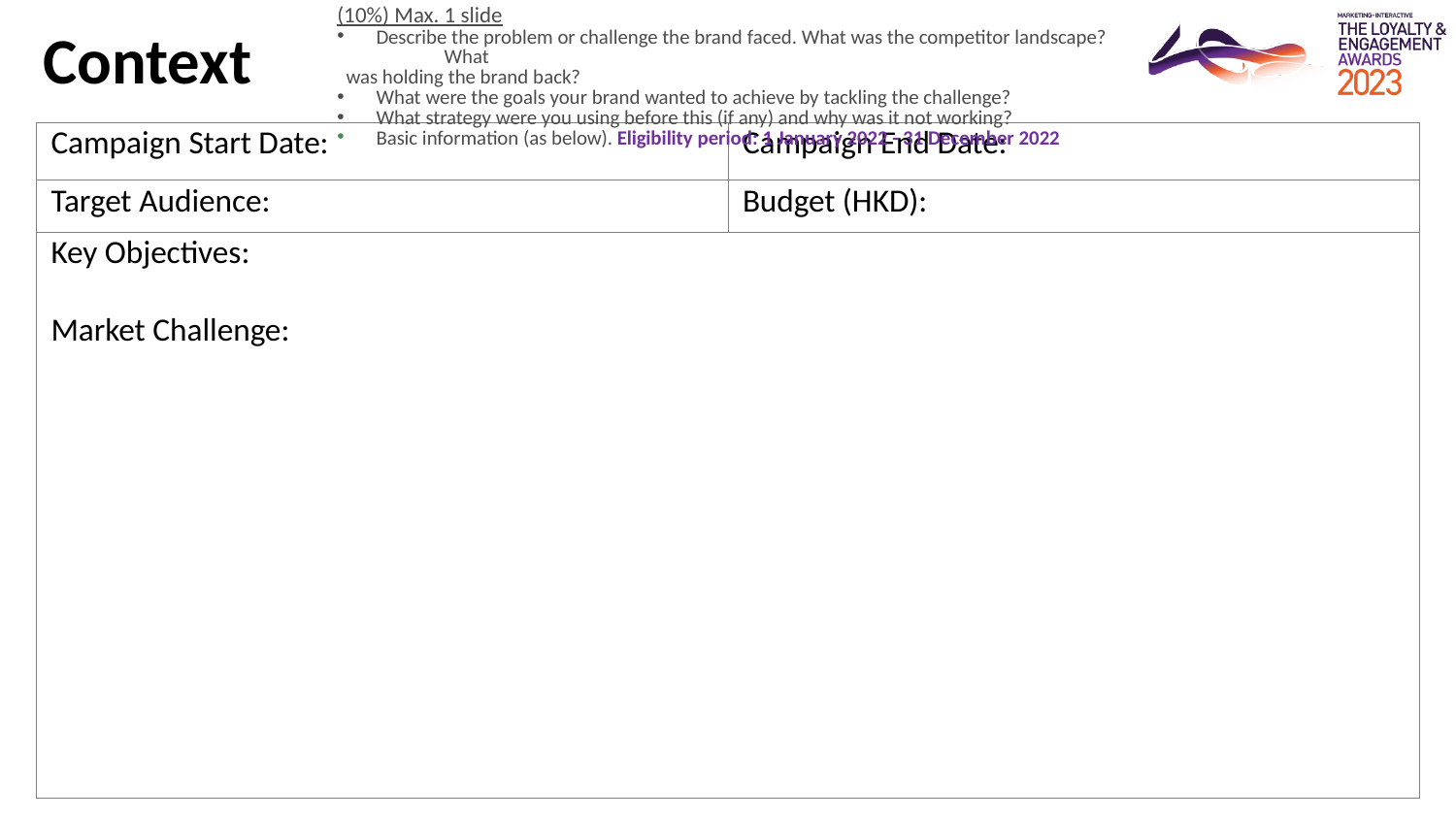

(10%) Max. 1 slide
 Describe the problem or challenge the brand faced. What was the competitor landscape? What
  was holding the brand back?
 What were the goals your brand wanted to achieve by tackling the challenge?
 What strategy were you using before this (if any) and why was it not working?
 Basic information (as below). Eligibility period: 1 January 2022 - 31 December 2022
Context
| Campaign Start Date: | Campaign End Date: |
| --- | --- |
| Target Audience: | Budget (HKD): |
| Key Objectives: Market Challenge: |  |